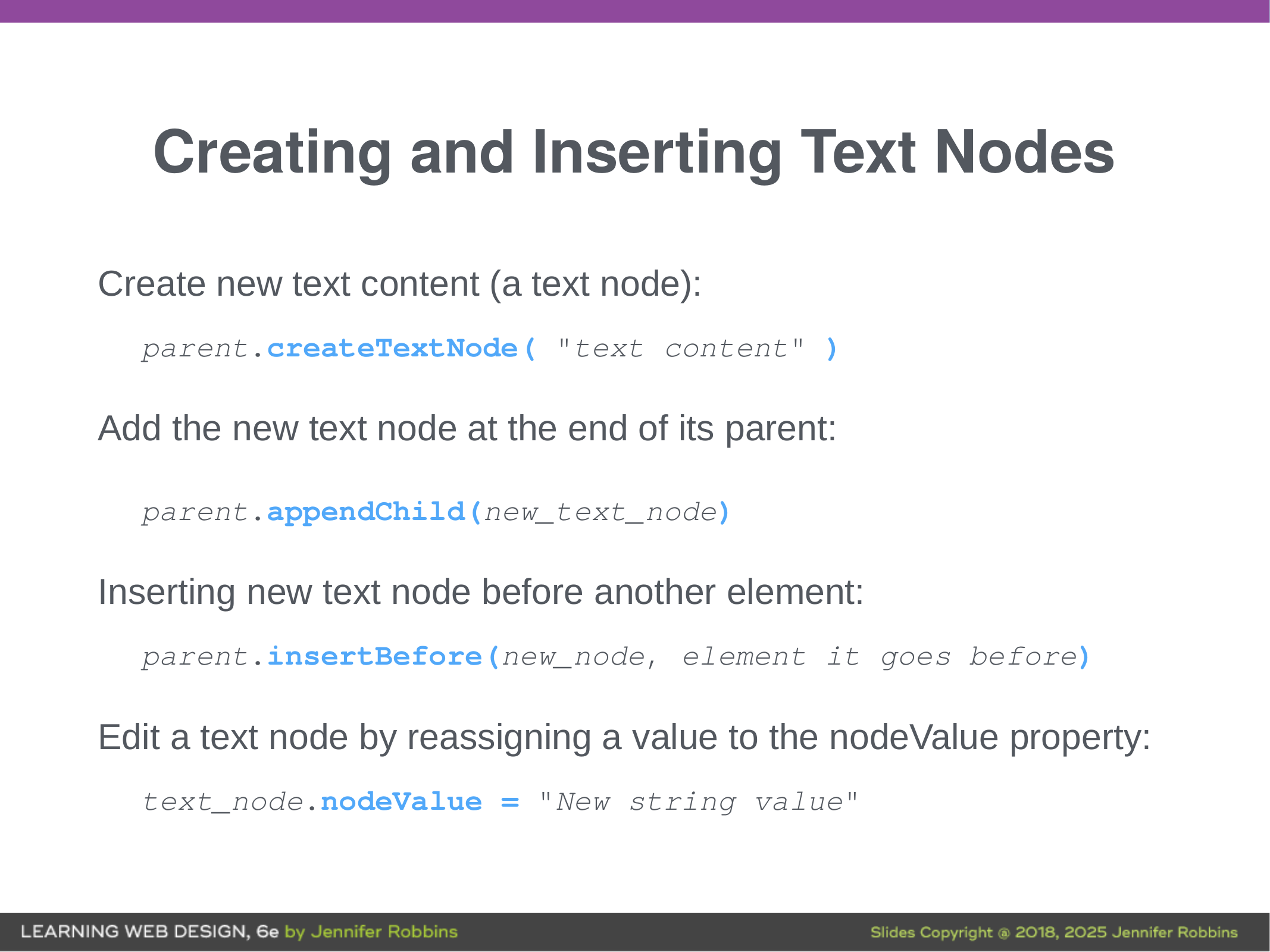

# Creating and Inserting Text Nodes
Create new text content (a text node):
parent.createTextNode( "text content" )
Add the new text node at the end of its parent:
parent.appendChild(new_text_node)
Inserting new text node before another element:
parent.insertBefore(new_node, element it goes before)
Edit a text node by reassigning a value to the nodeValue property:
text_node.nodeValue = "New string value"